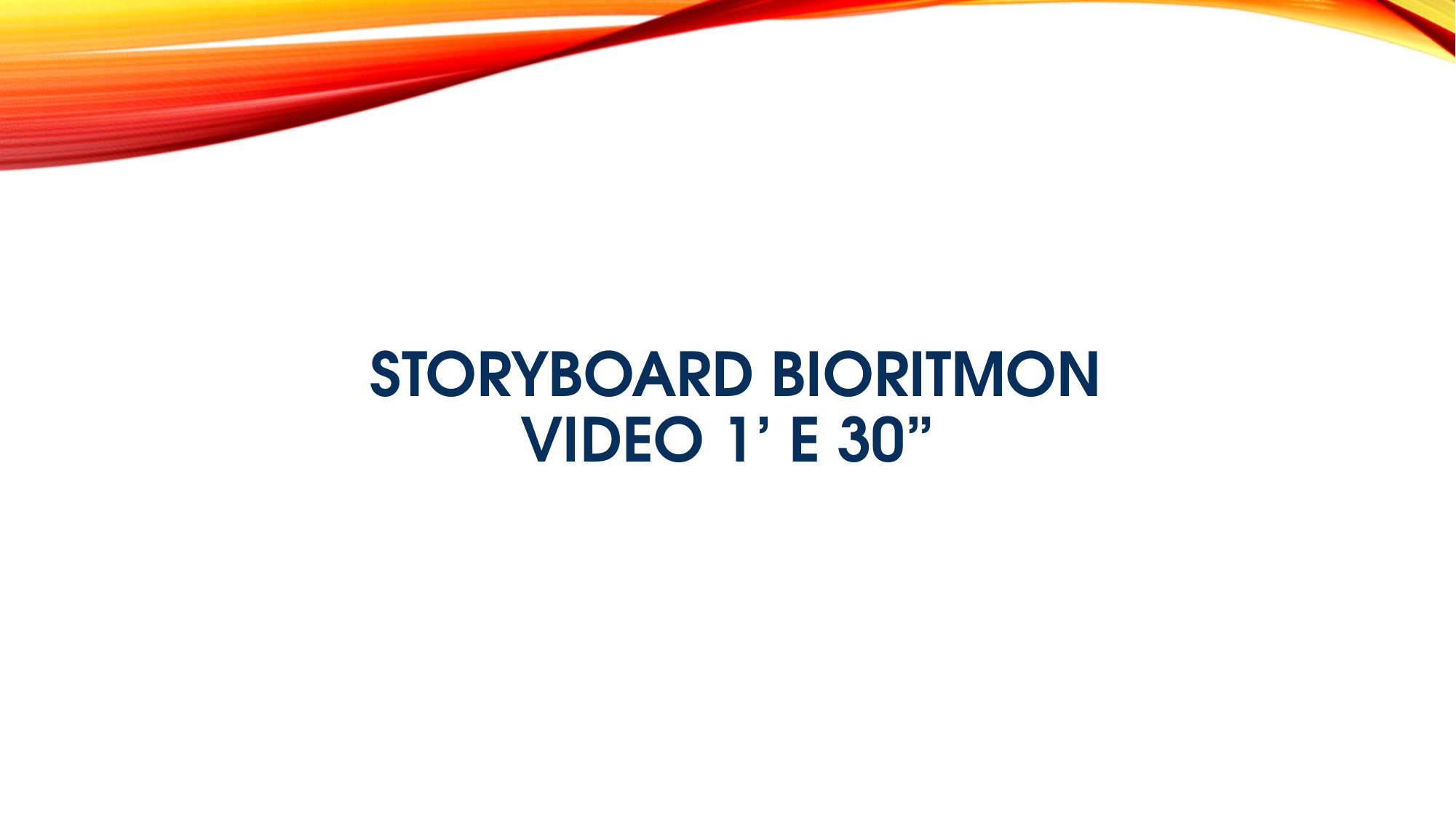

# STORYBOARD BIORITMON Video 1’ e 30”